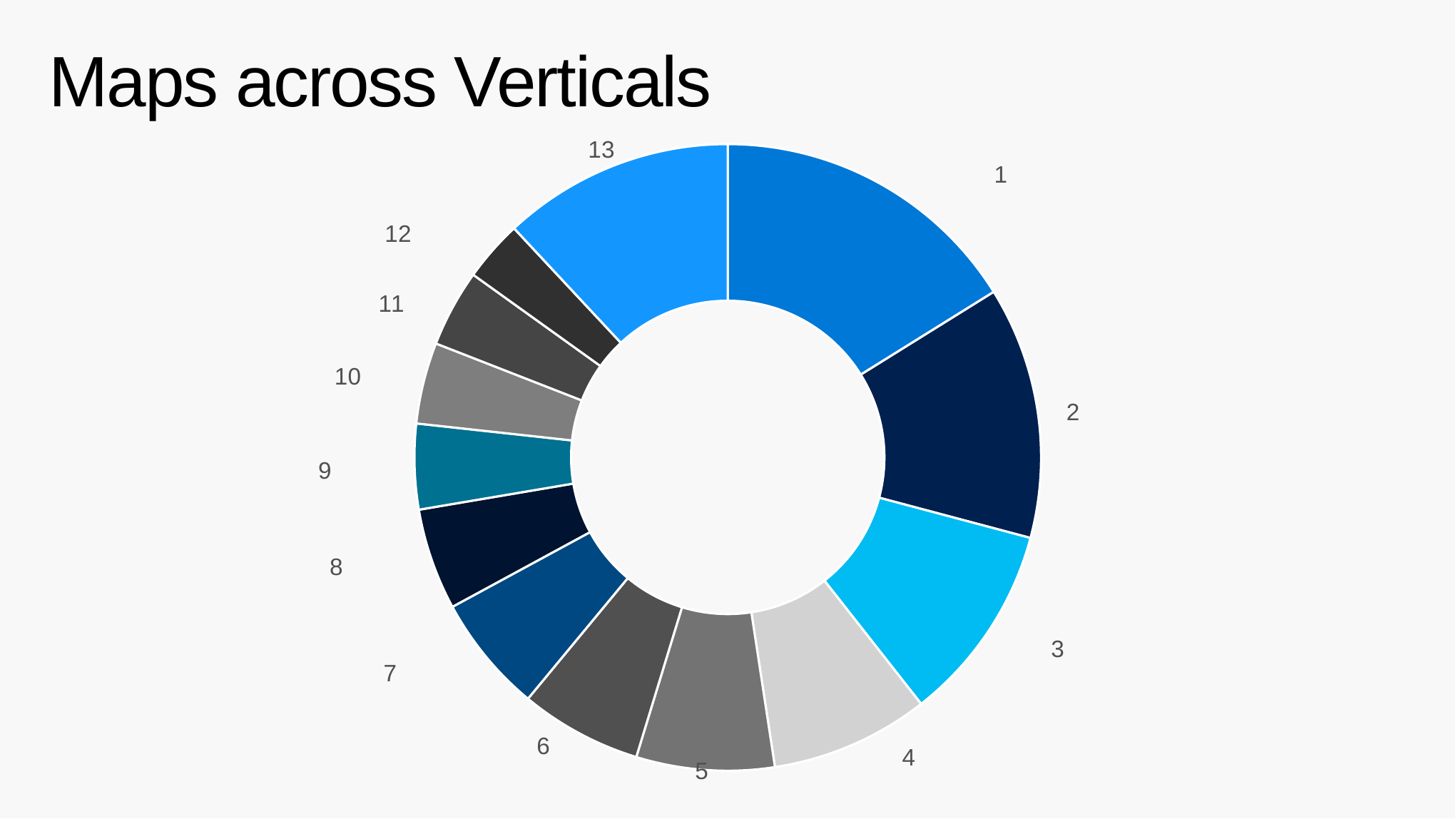

# Maps across Verticals

### Chart

| Category |  |
|---|---|